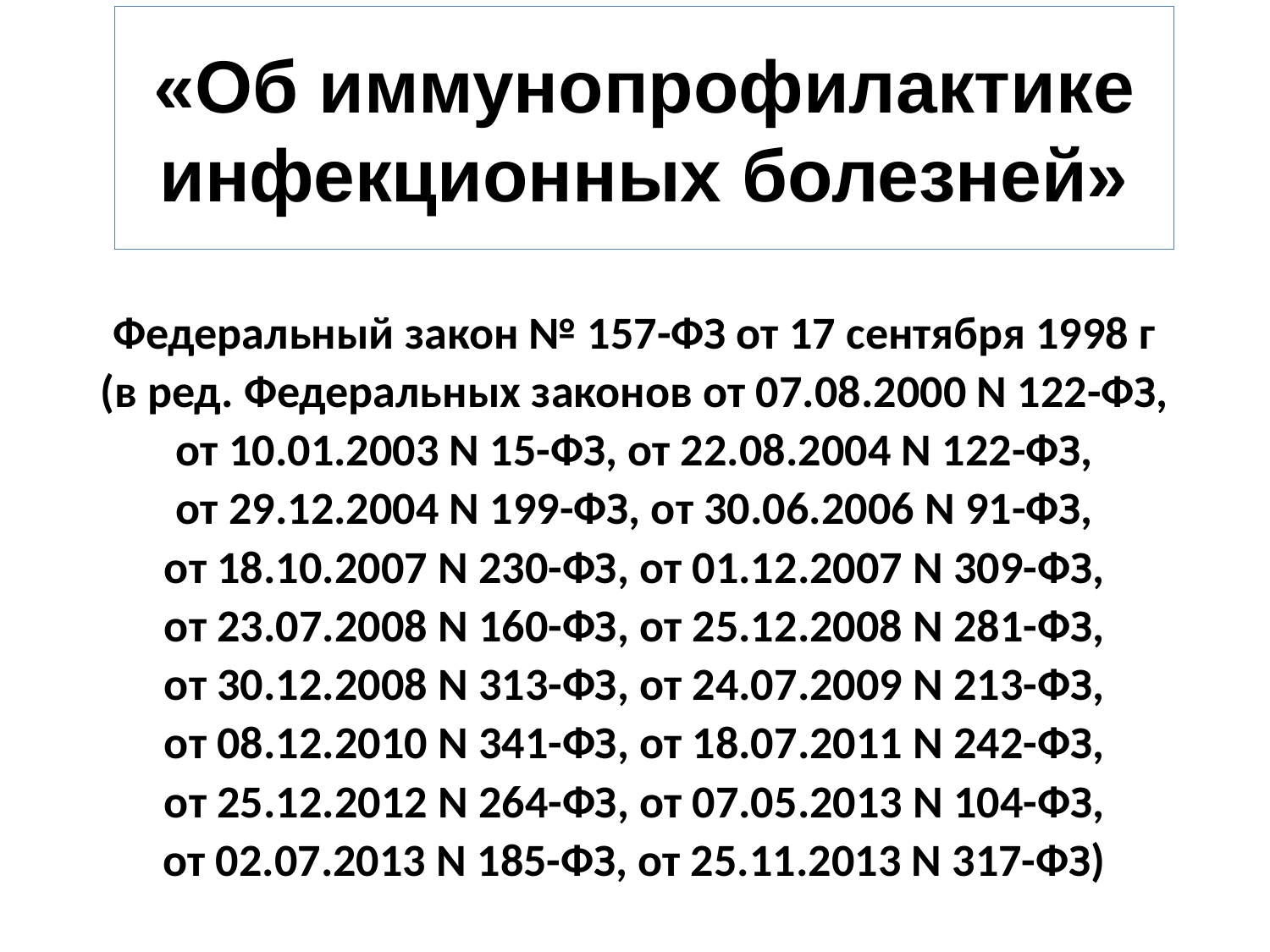

# «Об иммунопрофилактике инфекционных болезней»
Федеральный закон № 157-ФЗ от 17 сентября 1998 г
(в ред. Федеральных законов от 07.08.2000 N 122-ФЗ,
от 10.01.2003 N 15-ФЗ, от 22.08.2004 N 122-ФЗ,
от 29.12.2004 N 199-ФЗ, от 30.06.2006 N 91-ФЗ,
от 18.10.2007 N 230-ФЗ, от 01.12.2007 N 309-ФЗ,
от 23.07.2008 N 160-ФЗ, от 25.12.2008 N 281-ФЗ,
от 30.12.2008 N 313-ФЗ, от 24.07.2009 N 213-ФЗ,
от 08.12.2010 N 341-ФЗ, от 18.07.2011 N 242-ФЗ,
от 25.12.2012 N 264-ФЗ, от 07.05.2013 N 104-ФЗ,
от 02.07.2013 N 185-ФЗ, от 25.11.2013 N 317-ФЗ)